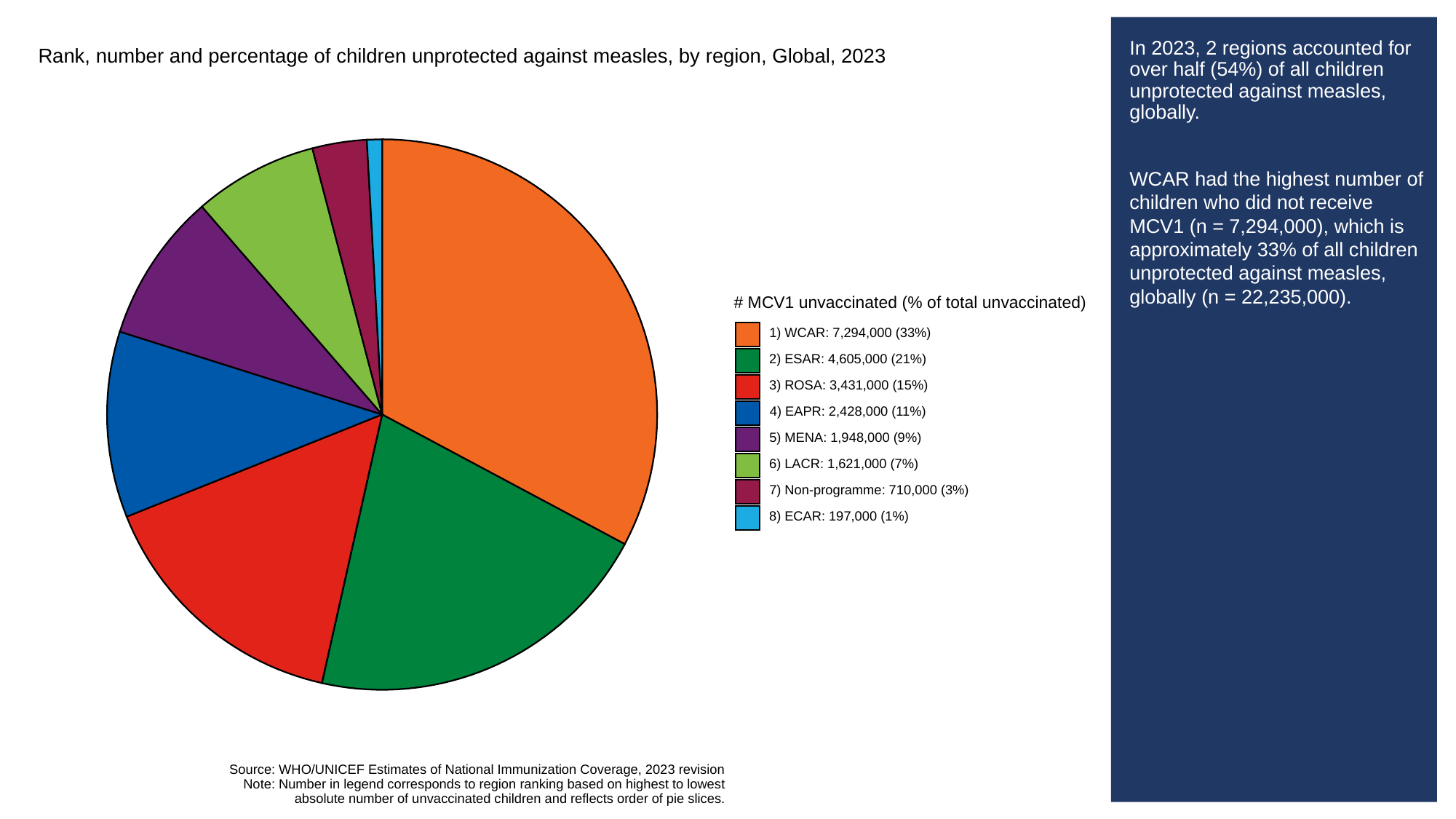

# In 2023, 2 regions accounted for over half (54%) of all children unprotected against measles, globally.

WCAR had the highest number of children who did not receive MCV1 (n = 7,294,000), which is approximately 33% of all children unprotected against measles, globally (n = 22,235,000).

Rank, number and percentage of children unprotected against measles, by region, Global, 2023

# MCV1 unvaccinated (% of total unvaccinated)

1) WCAR: 7,294,000 (33%)

2) ESAR: 4,605,000 (21%)

3) ROSA: 3,431,000 (15%)

4) EAPR: 2,428,000 (11%)

5) MENA: 1,948,000 (9%)

6) LACR: 1,621,000 (7%)

7) Non-programme: 710,000 (3%)

8) ECAR: 197,000 (1%)
Source: WHO/UNICEF Estimates of National Immunization Coverage, 2023 revision
Note: Number in legend corresponds to region ranking based on highest to lowest
absolute number of unvaccinated children and reflects order of pie slices.